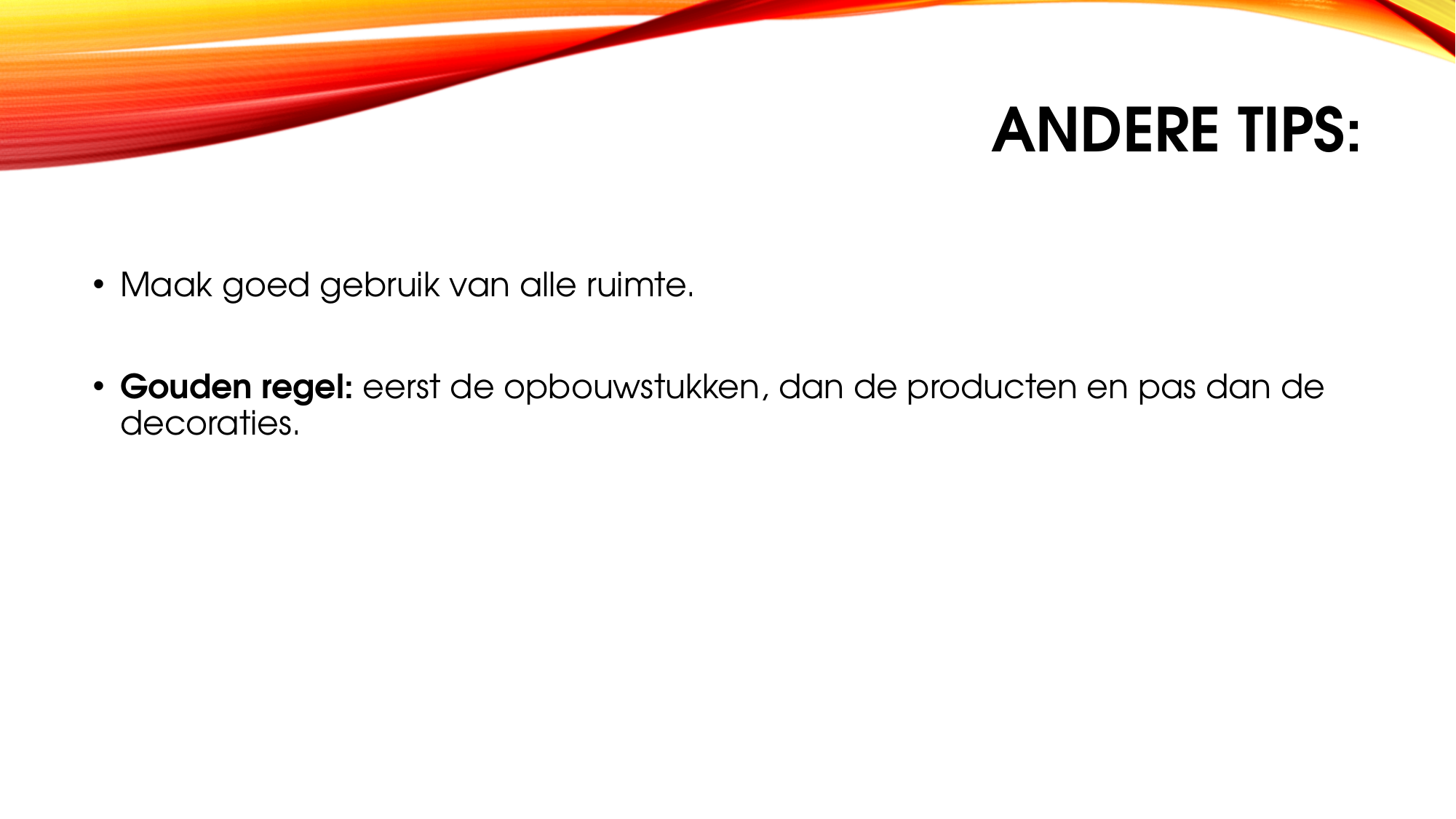

# Andere tips:
Maak goed gebruik van alle ruimte.

Gouden regel: eerst de opbouwstukken, dan de producten en pas dan de decoraties.